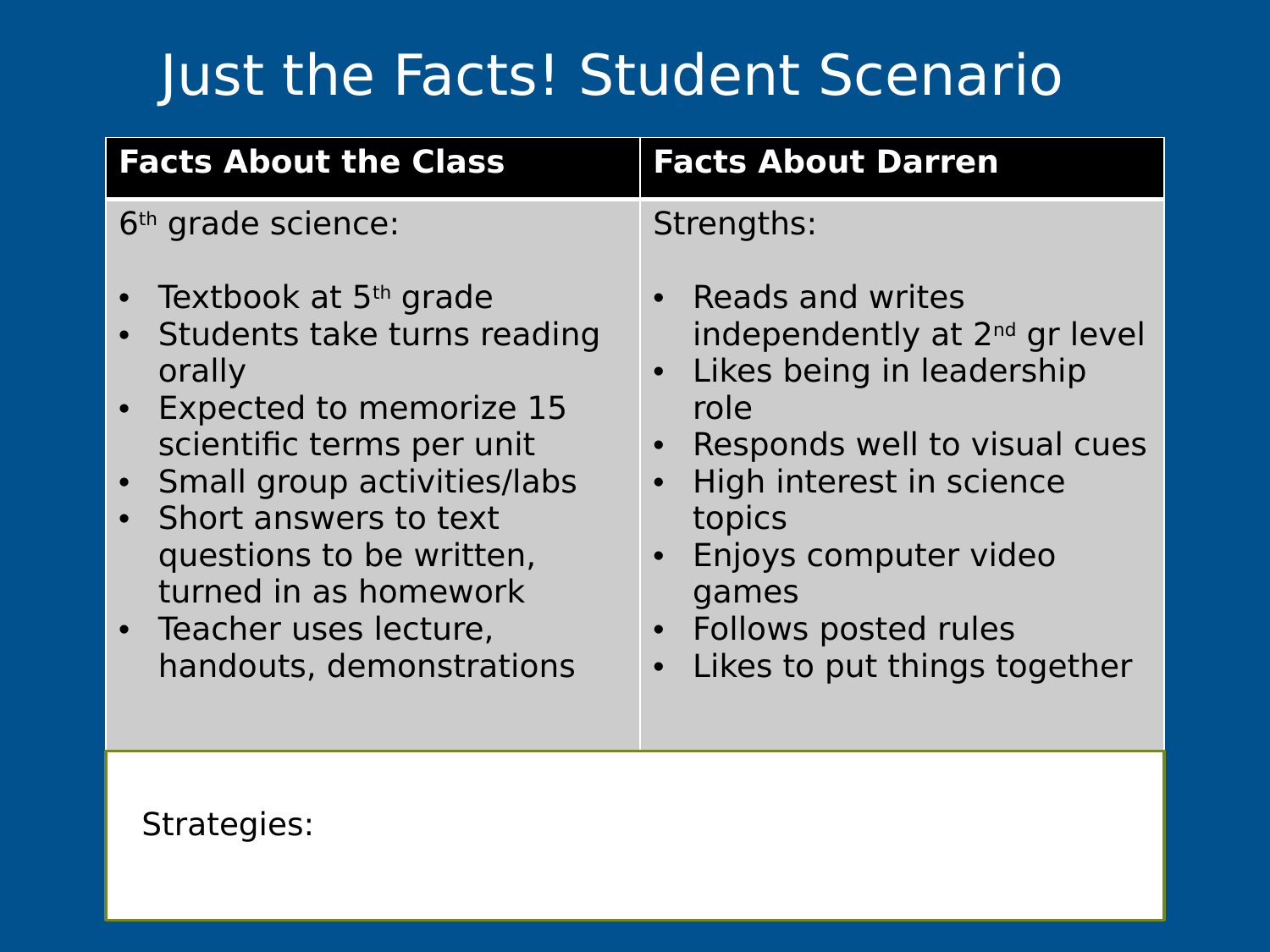

# Just the Facts! Student Scenario
| Facts About the Class | Facts About Darren |
| --- | --- |
| 6th grade science: Textbook at 5th grade Students take turns reading orally Expected to memorize 15 scientific terms per unit Small group activities/labs Short answers to text questions to be written, turned in as homework Teacher uses lecture, handouts, demonstrations | Strengths: Reads and writes independently at 2nd gr level Likes being in leadership role Responds well to visual cues High interest in science topics Enjoys computer video games Follows posted rules Likes to put things together |

 Strategies: